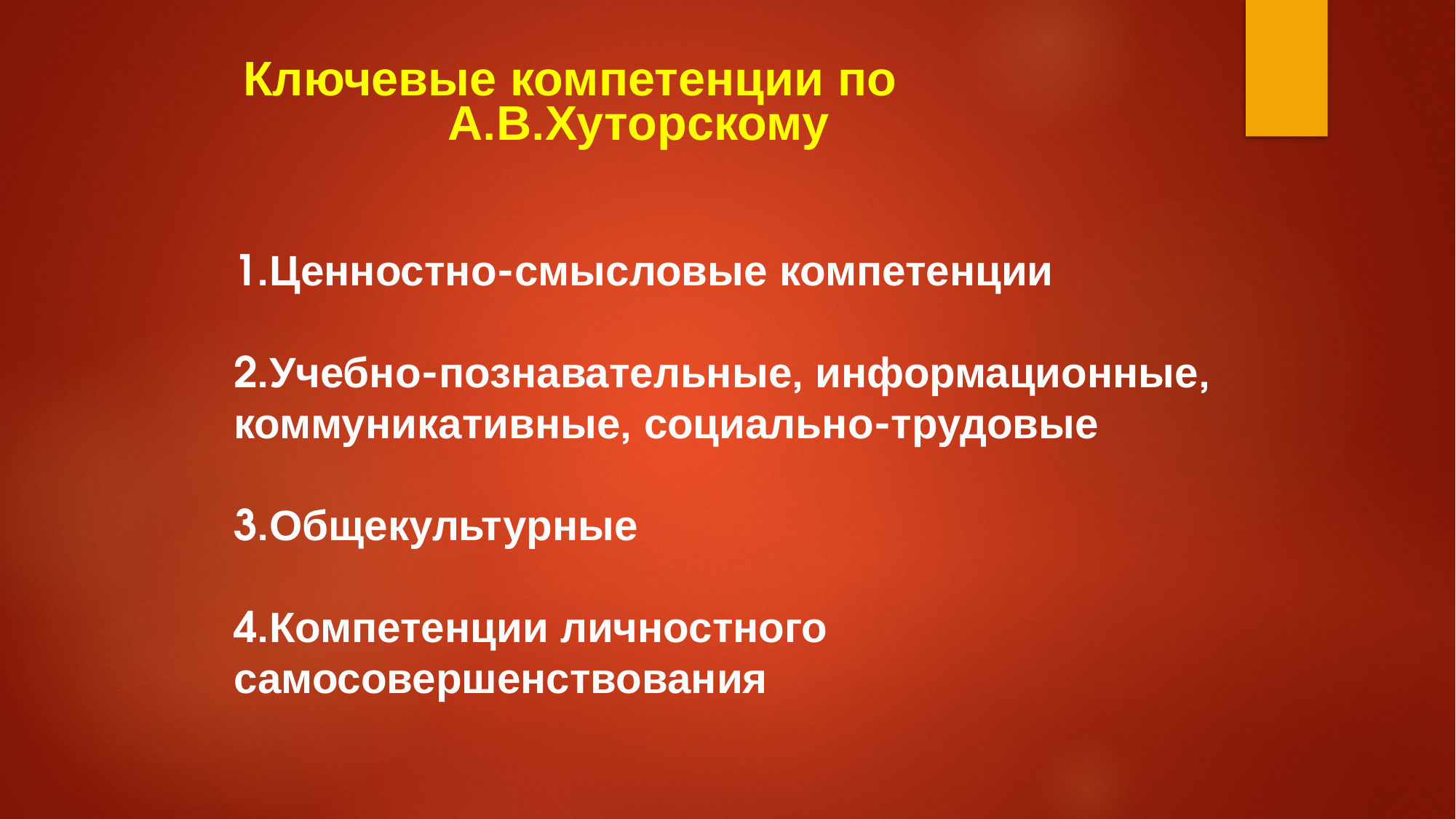

# Ключевые компетенции по           А.В.Хуторскому
1.Ценностно-смысловые компетенции

2.Учебно-познавательные, информационные, коммуникативные, социально-трудовые

3.Общекультурные

4.Компетенции личностного самосовершенствования